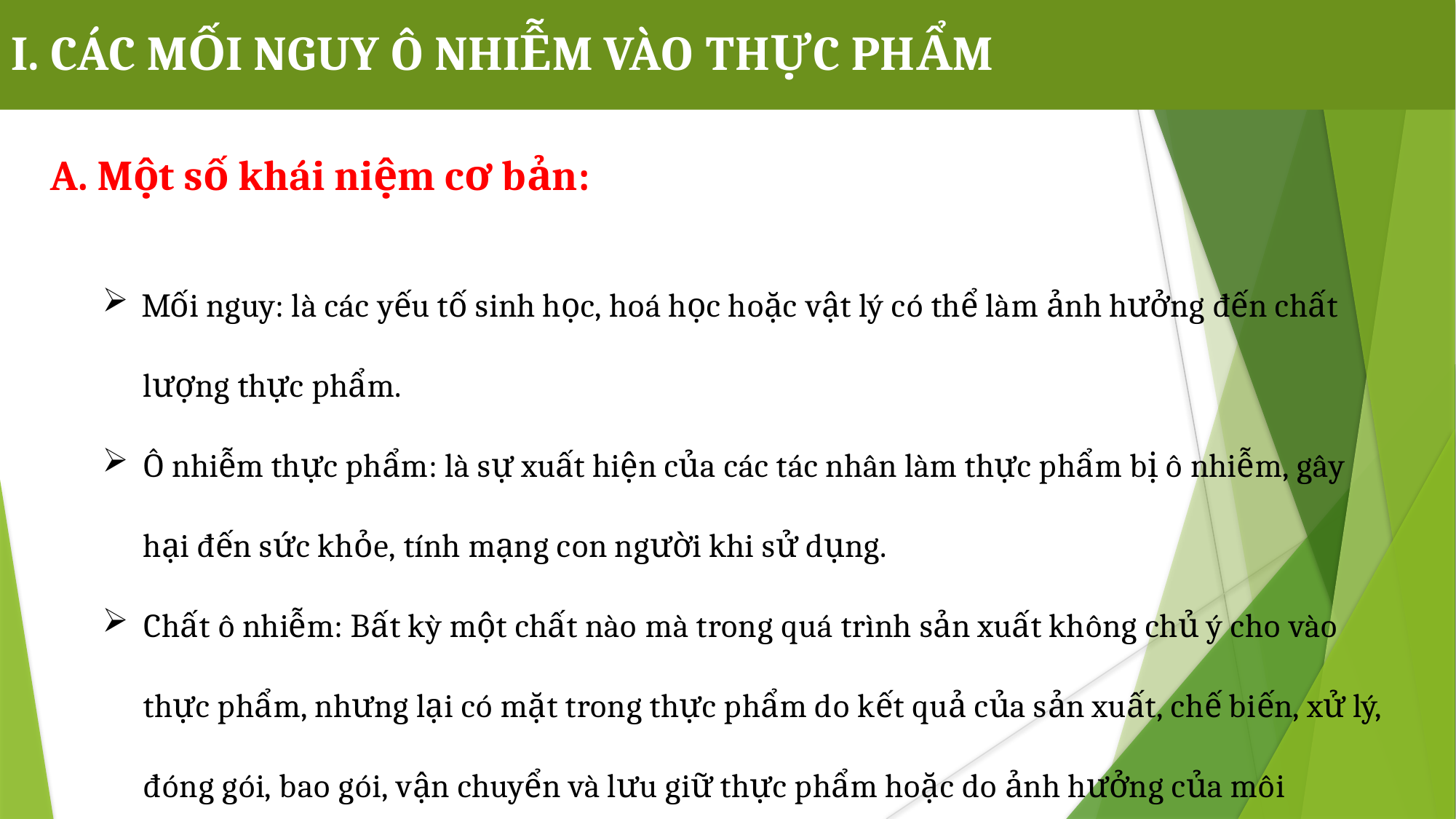

I. CÁC MỐI NGUY Ô NHIỄM VÀO THỰC PHẨM
A. Một số khái niệm cơ bản:

Mối nguy: là các yếu tố sinh học, hoá học hoặc vật lý có thể làm ảnh hưởng đến chất lượng thực phẩm.
Ô nhiễm thực phẩm: là sự xuất hiện của các tác nhân làm thực phẩm bị ô nhiễm, gây hại đến sức khỏe, tính mạng con người khi sử dụng.
Chất ô nhiễm: Bất kỳ một chất nào mà trong quá trình sản xuất không chủ ý cho vào thực phẩm, nhưng lại có mặt trong thực phẩm do kết quả của sản xuất, chế biến, xử lý, đóng gói, bao gói, vận chuyển và lưu giữ thực phẩm hoặc do ảnh hưởng của môi trường.